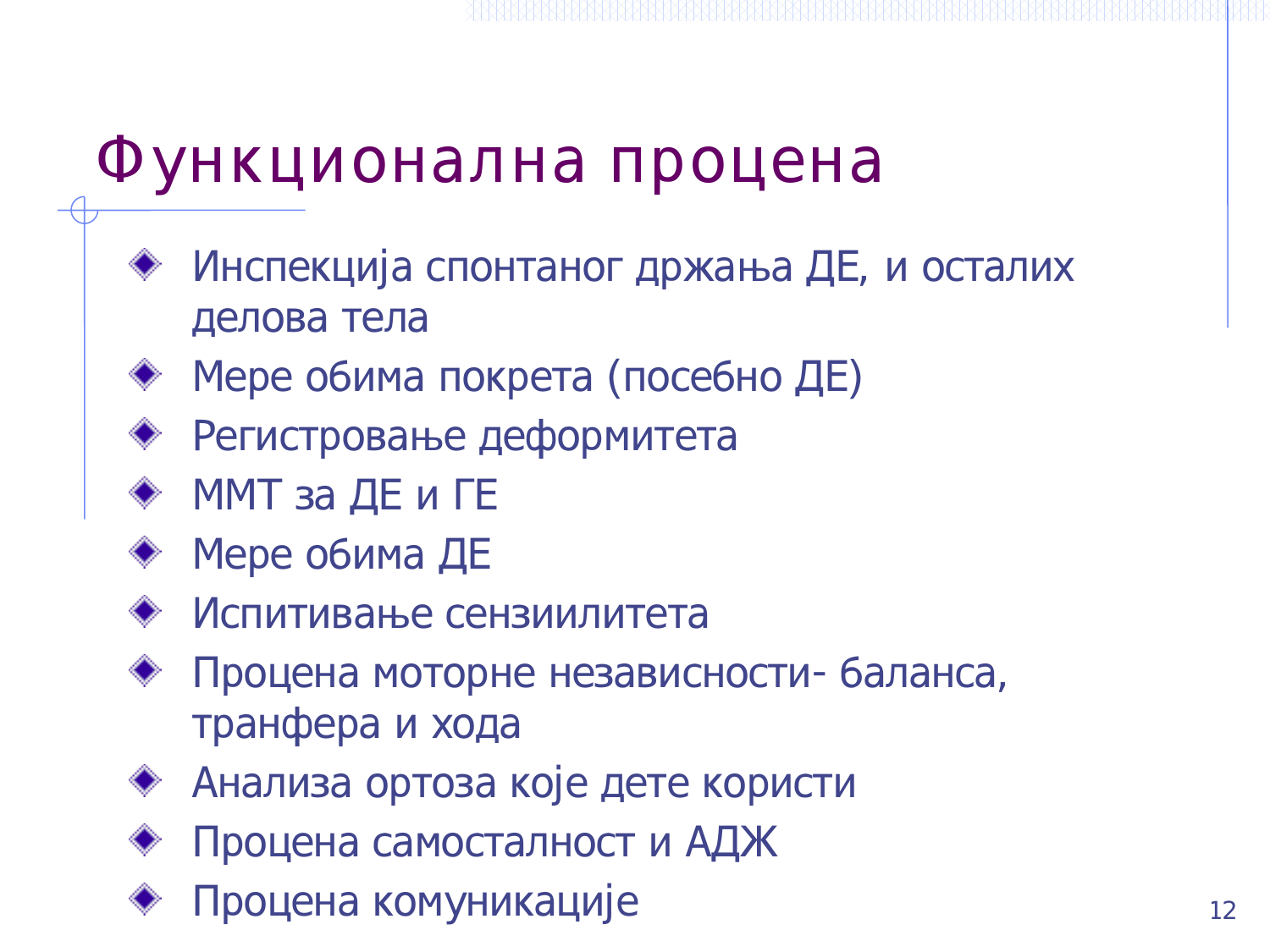

# Функционална процена
Инспекција спонтаног држања ДЕ, и осталих делова тела
Мере обима покрета (посебно ДЕ)
Регистровање деформитета
ММТ за ДЕ и ГЕ
Мере обима ДЕ
Испитивање сензиилитета
Процена моторне независности- баланса, транфера и хода
Анализа ортоза које дете користи
Процена самосталност и АДЖ
Процена комуникације

12